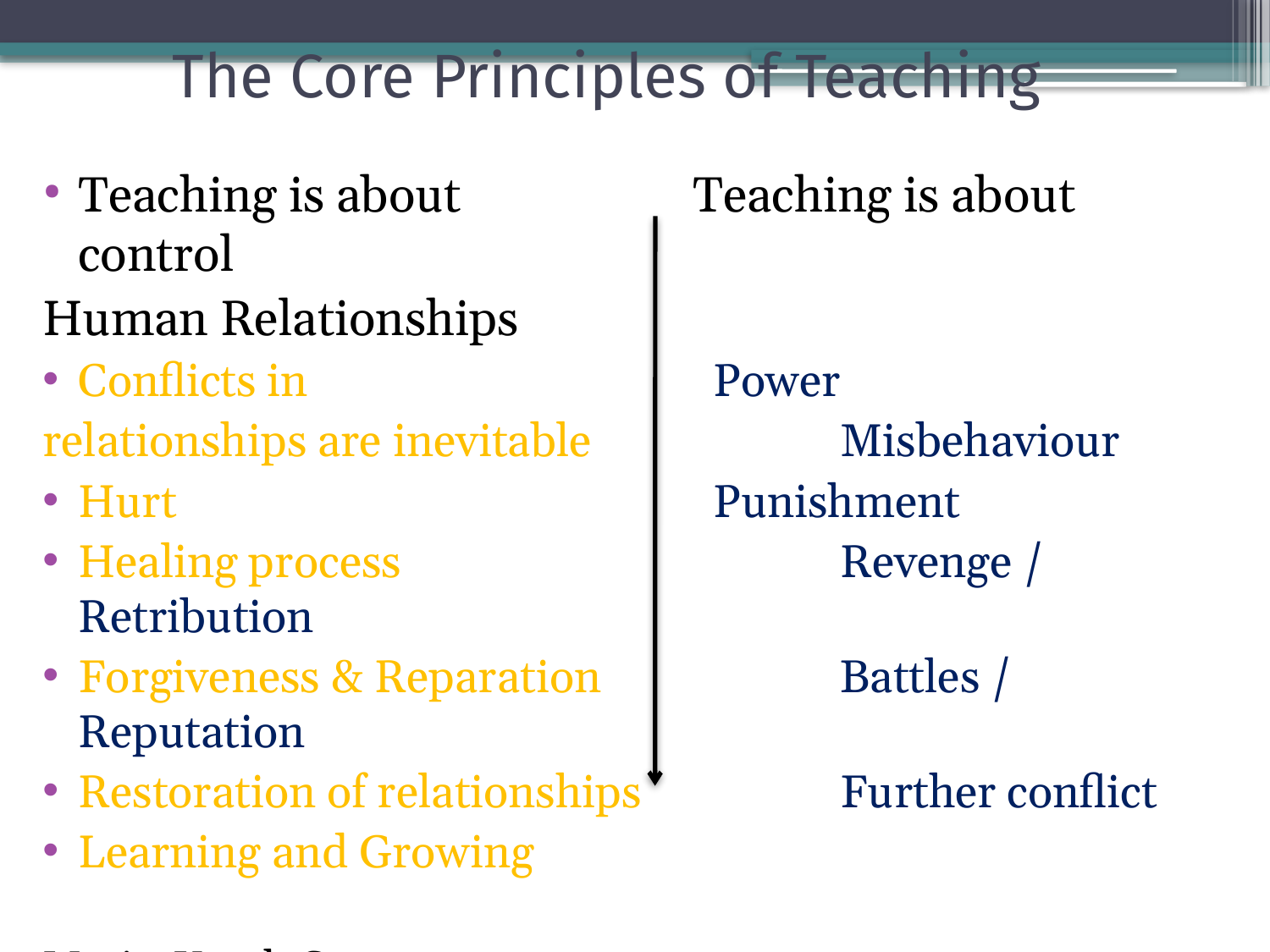

# The Core Principles of Teaching
Teaching is about	         Teaching is about control
Human Relationships
Conflicts in  				Power
relationships are inevitable		Misbehaviour
Hurt					Punishment
Healing process				Revenge / Retribution
Forgiveness & Reparation		Battles / Reputation
Restoration of relationships		Further conflict
Learning and Growing

Marist Youth Care 2007